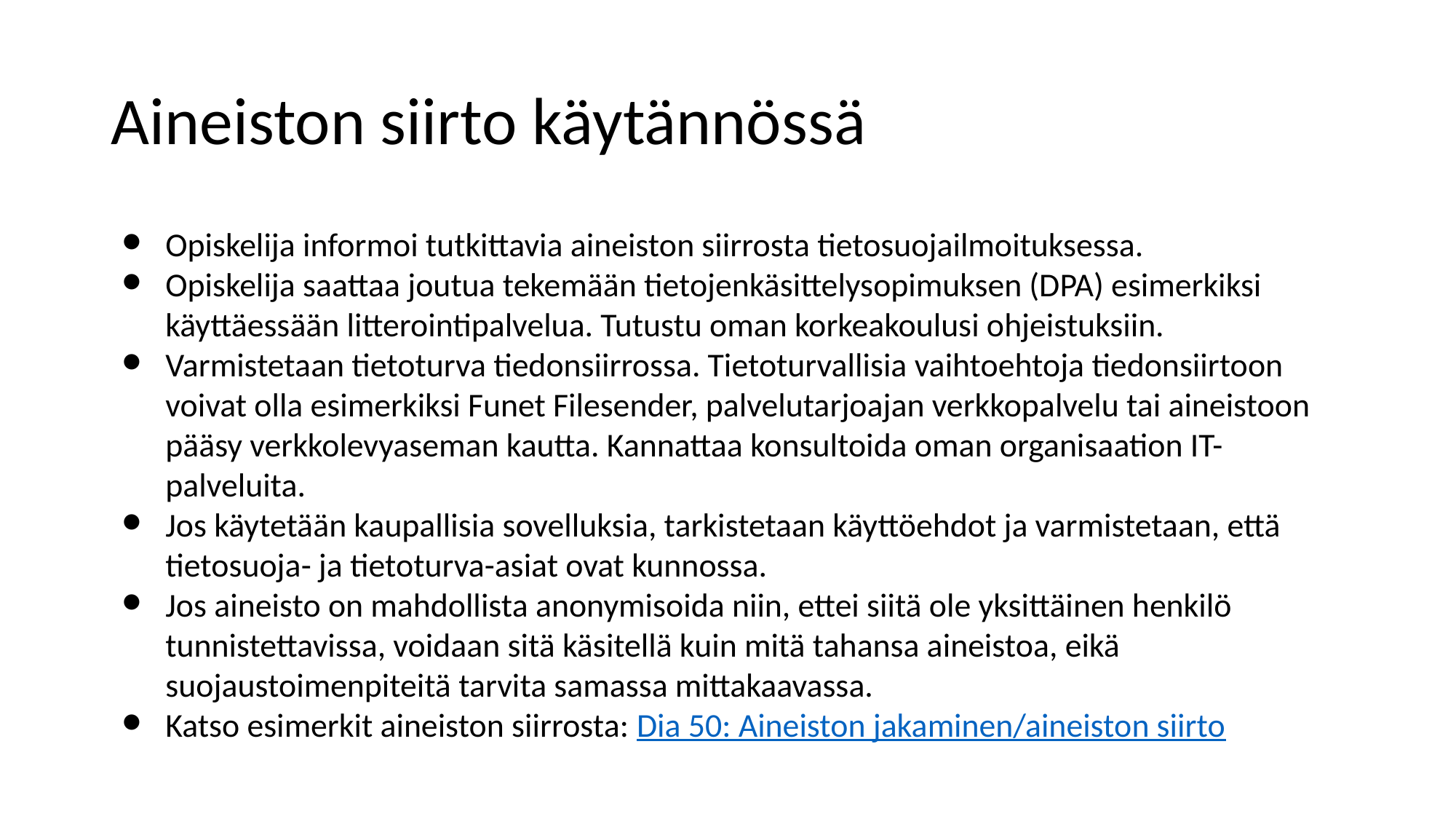

# Aineiston siirto käytännössä
Opiskelija informoi tutkittavia aineiston siirrosta tietosuojailmoituksessa.
Opiskelija saattaa joutua tekemään tietojenkäsittelysopimuksen (DPA) esimerkiksi käyttäessään litterointipalvelua. Tutustu oman korkeakoulusi ohjeistuksiin.
Varmistetaan tietoturva tiedonsiirrossa. Tietoturvallisia vaihtoehtoja tiedonsiirtoon voivat olla esimerkiksi Funet Filesender, palvelutarjoajan verkkopalvelu tai aineistoon pääsy verkkolevyaseman kautta. Kannattaa konsultoida oman organisaation IT-palveluita.
Jos käytetään kaupallisia sovelluksia, tarkistetaan käyttöehdot ja varmistetaan, että tietosuoja- ja tietoturva-asiat ovat kunnossa.
Jos aineisto on mahdollista anonymisoida niin, ettei siitä ole yksittäinen henkilö tunnistettavissa, voidaan sitä käsitellä kuin mitä tahansa aineistoa, eikä suojaustoimenpiteitä tarvita samassa mittakaavassa.
Katso esimerkit aineiston siirrosta: Dia 50: Aineiston jakaminen/aineiston siirto